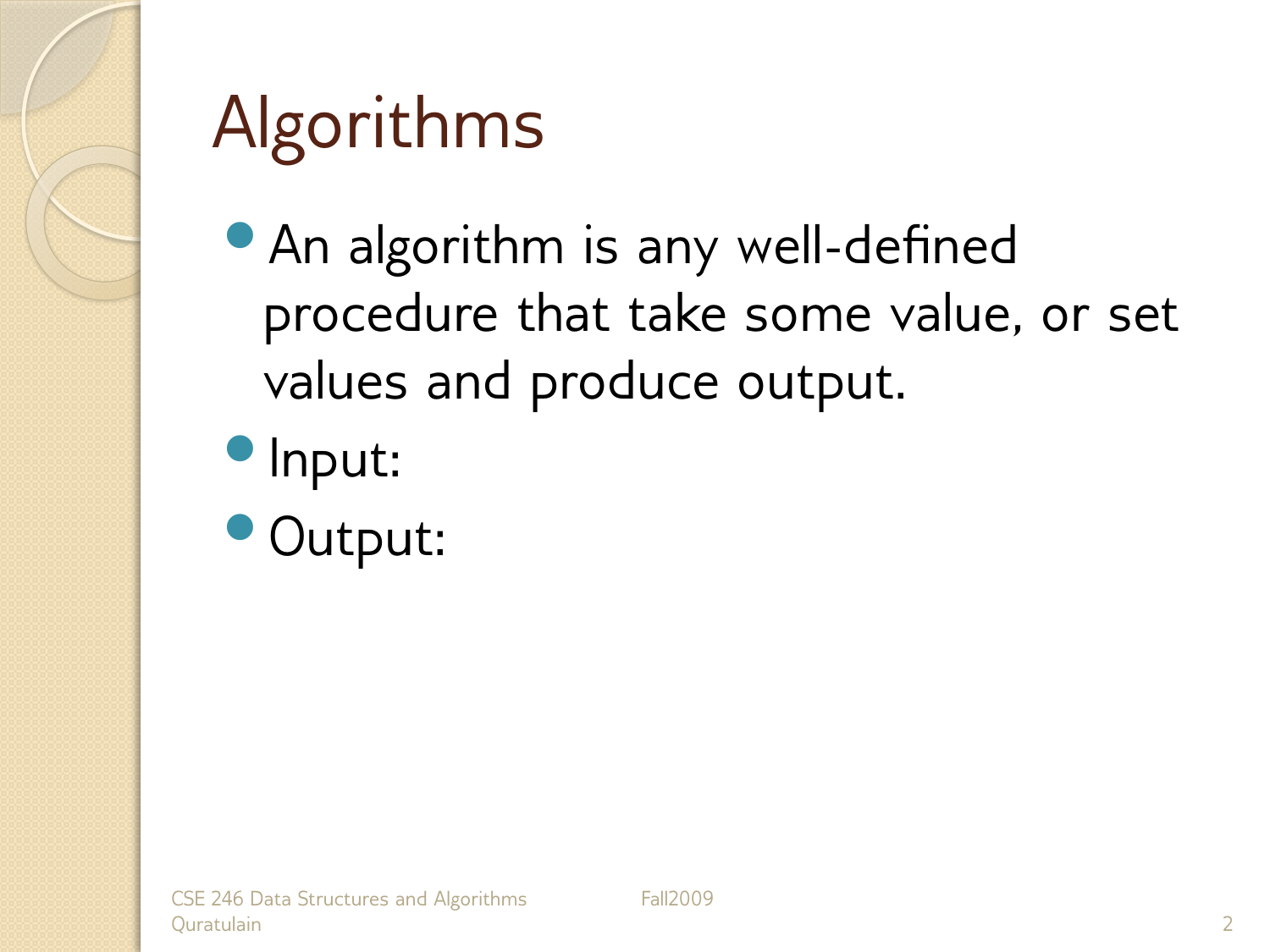

# Algorithms
An algorithm is any well-defined procedure that take some value, or set values and produce output.
Input:
Output:
CSE 246 Data Structures and Algorithms                  Fall2009                                                                 Quratulain
2